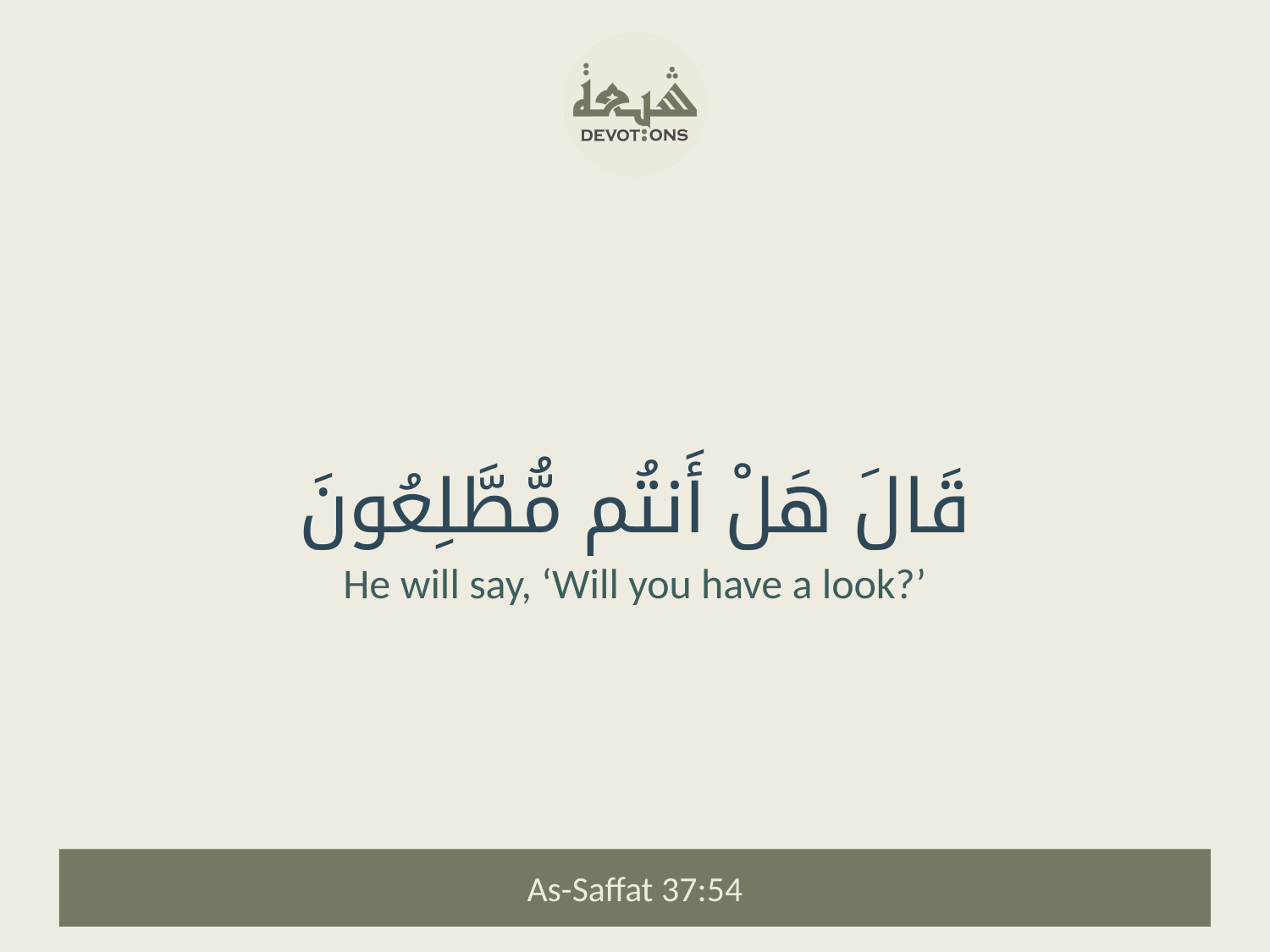

قَالَ هَلْ أَنتُم مُّطَّلِعُونَ
He will say, ‘Will you have a look?’
As-Saffat 37:54